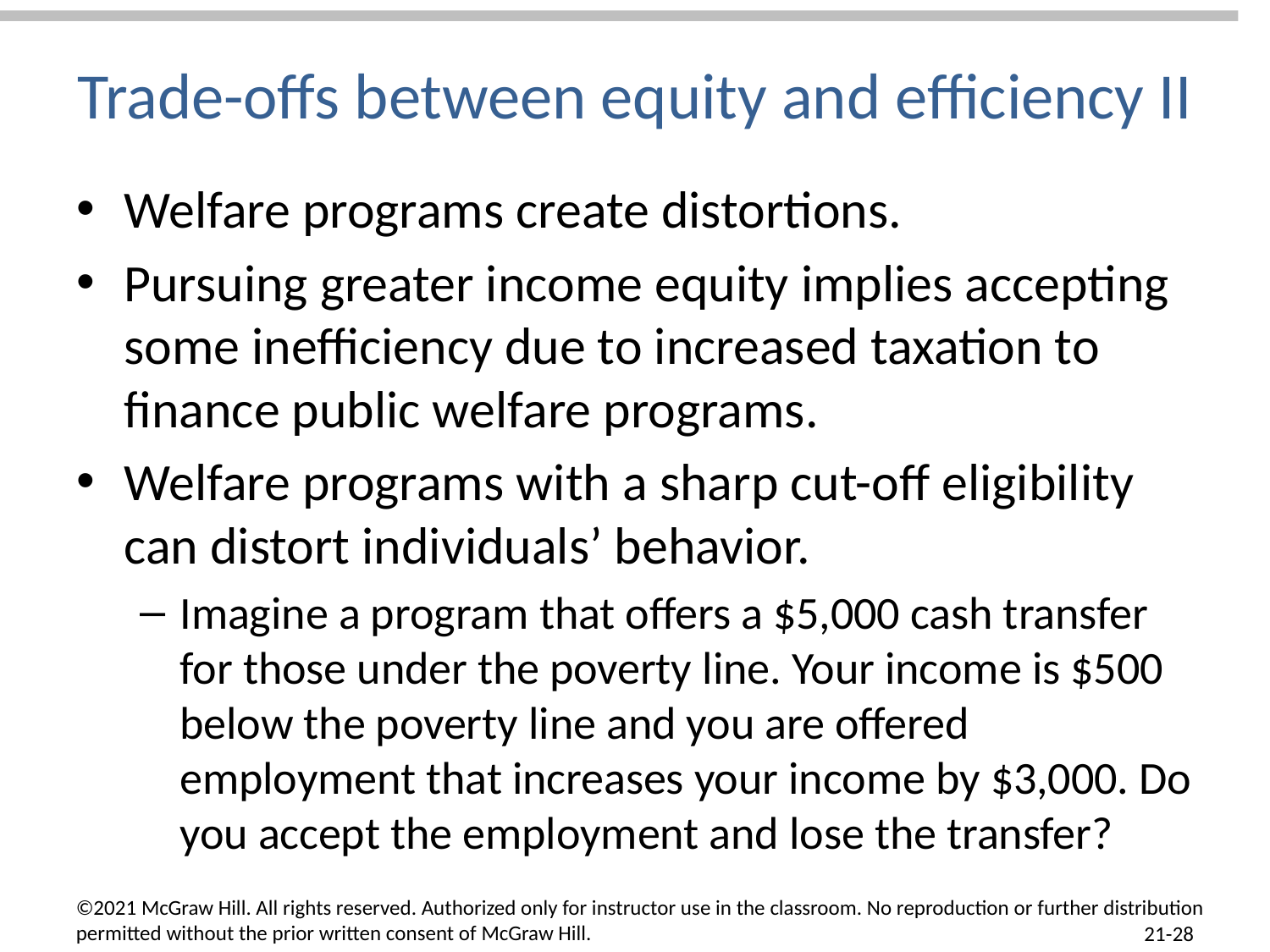

# Trade-offs between equity and efficiency II
Welfare programs create distortions.
Pursuing greater income equity implies accepting some inefficiency due to increased taxation to finance public welfare programs.
Welfare programs with a sharp cut-off eligibility can distort individuals’ behavior.
Imagine a program that offers a $5,000 cash transfer for those under the poverty line. Your income is $500 below the poverty line and you are offered employment that increases your income by $3,000. Do you accept the employment and lose the transfer?